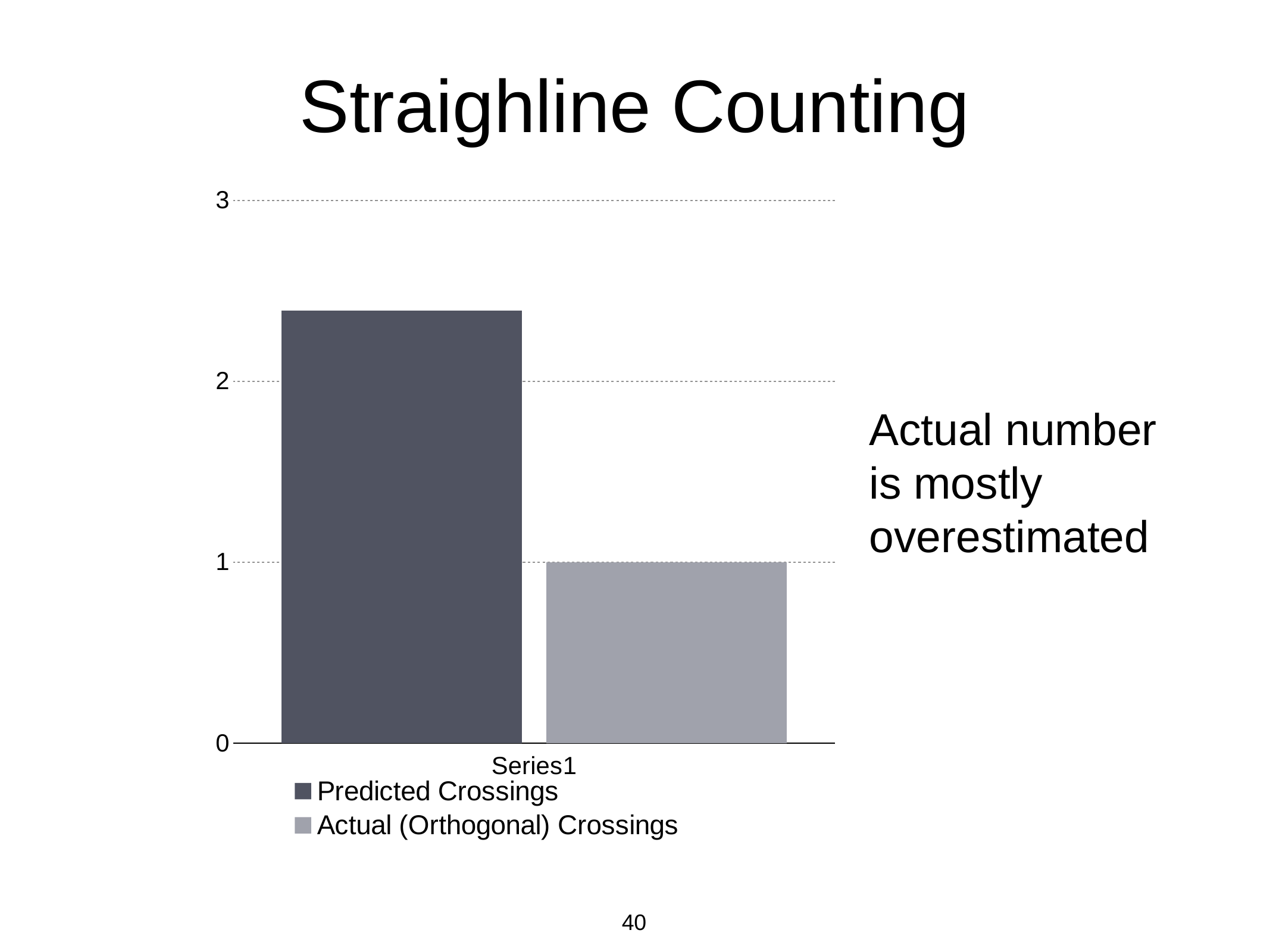

# Straighline Counting

### Chart

| Category | Predicted Crossings | Actual (Orthogonal) Crossings |
|---|---|---|
|  | 2.39 | 1.0 |
Actual number
is mostly overestimated
40